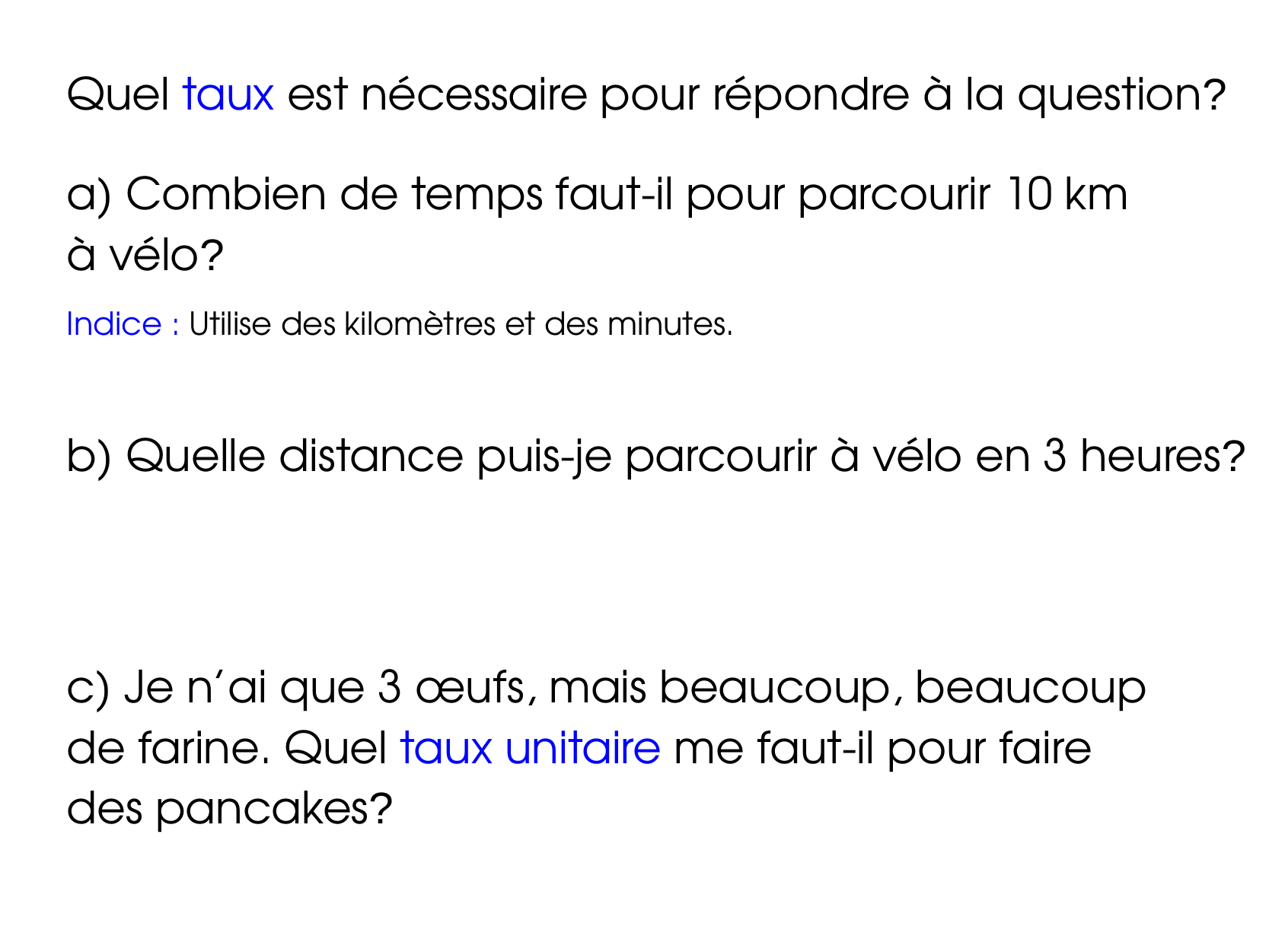

Quel taux est nécessaire pour répondre à la question?
a) Combien de temps faut-il pour parcourir 10 km à vélo?
Indice : Utilise des kilomètres et des minutes.
b) Quelle distance puis-je parcourir à vélo en 3 heures?
c) Je n’ai que 3 œufs, mais beaucoup, beaucoup de farine. Quel taux unitaire me faut-il pour faire des pancakes?